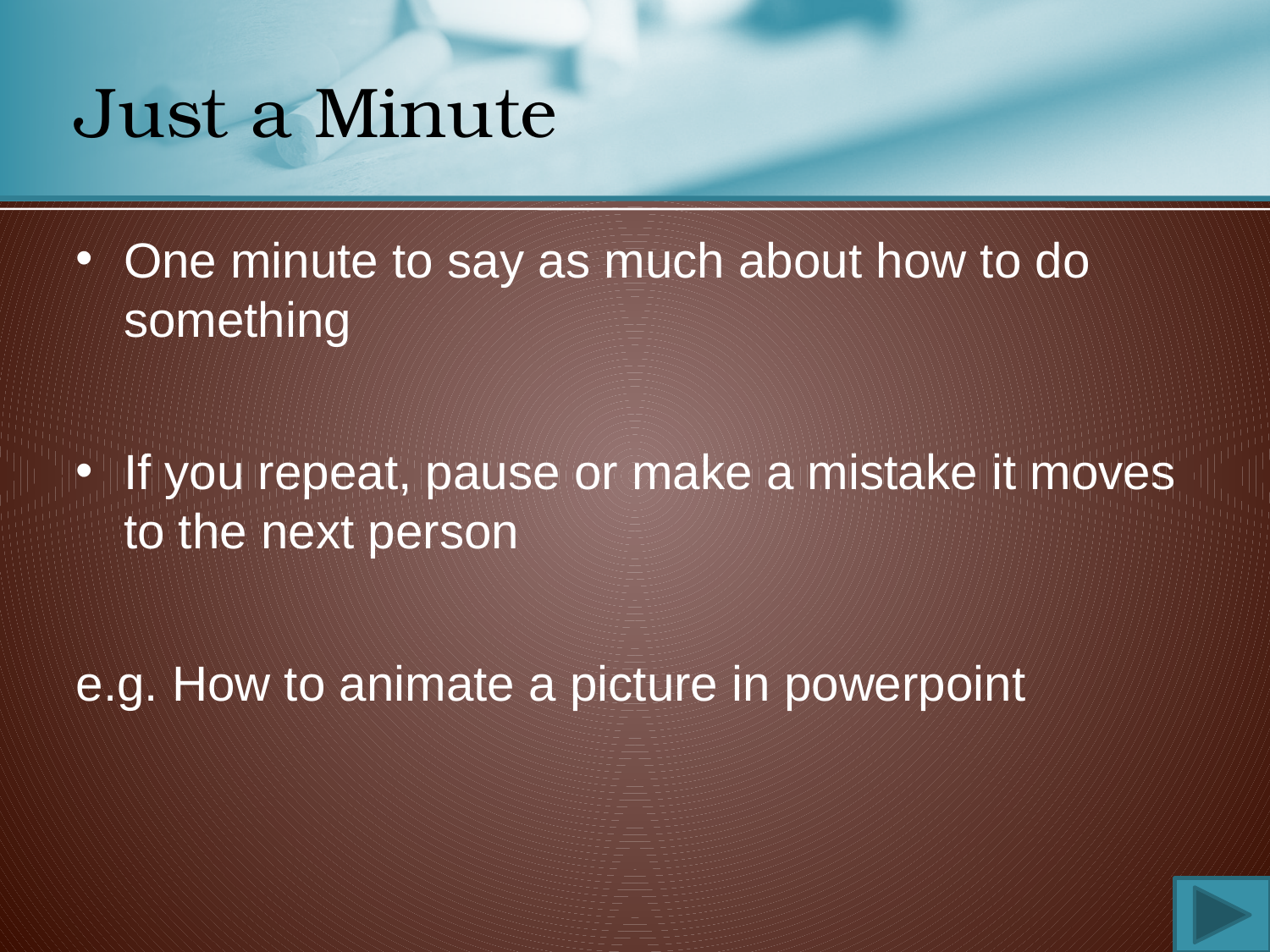

# Just a Minute
One minute to say as much about how to do something

If you repeat, pause or make a mistake it moves to the next person

e.g. How to animate a picture in powerpoint